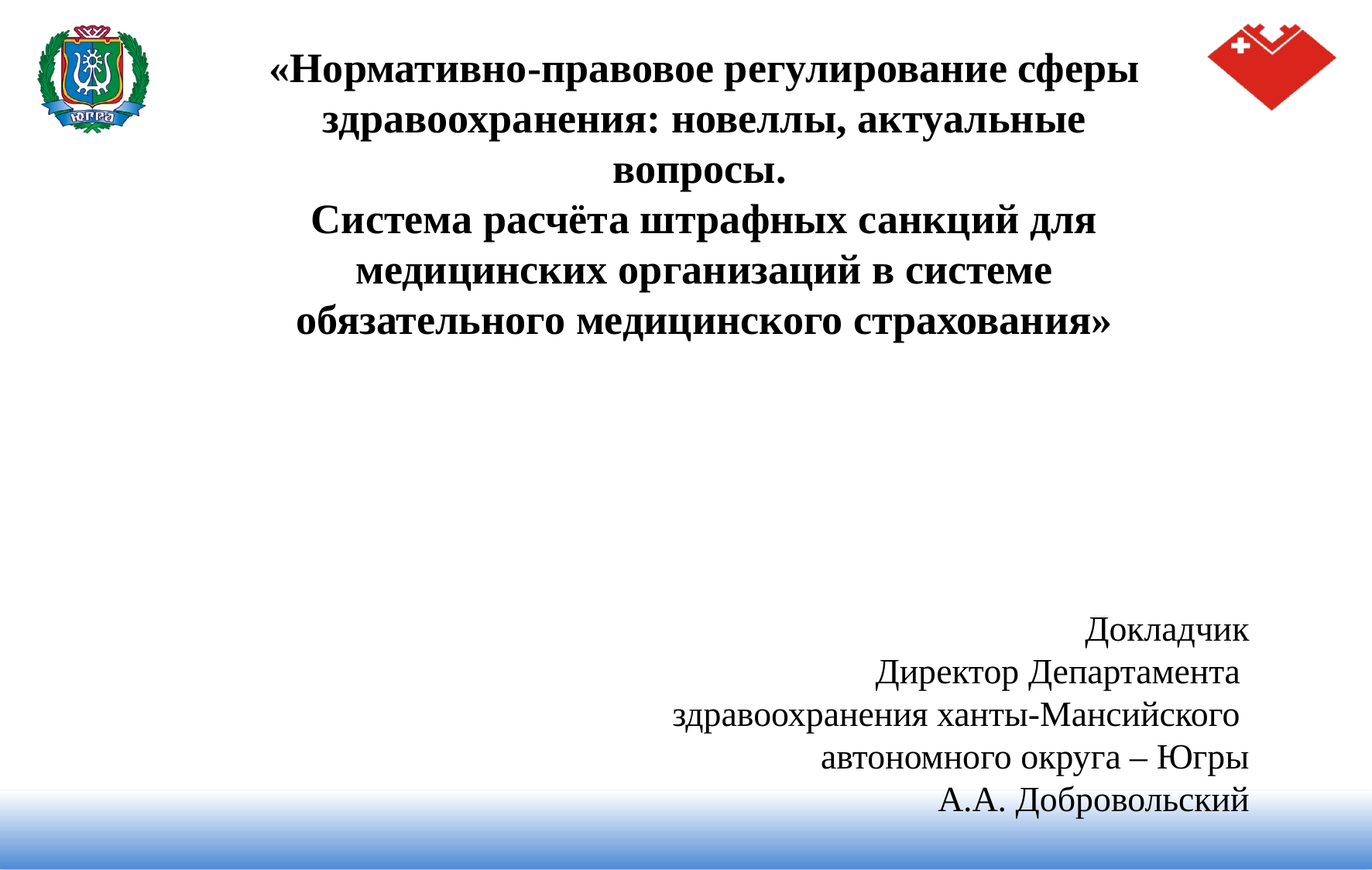

# «Нормативно-правовое регулирование сферы здравоохранения: новеллы, актуальные вопросы. Система расчёта штрафных санкций для медицинских организаций в системе обязательного медицинского страхования»

Докладчик
Директор Департамента
здравоохранения ханты-Мансийского
автономного округа – Югры
А.А. Добровольский